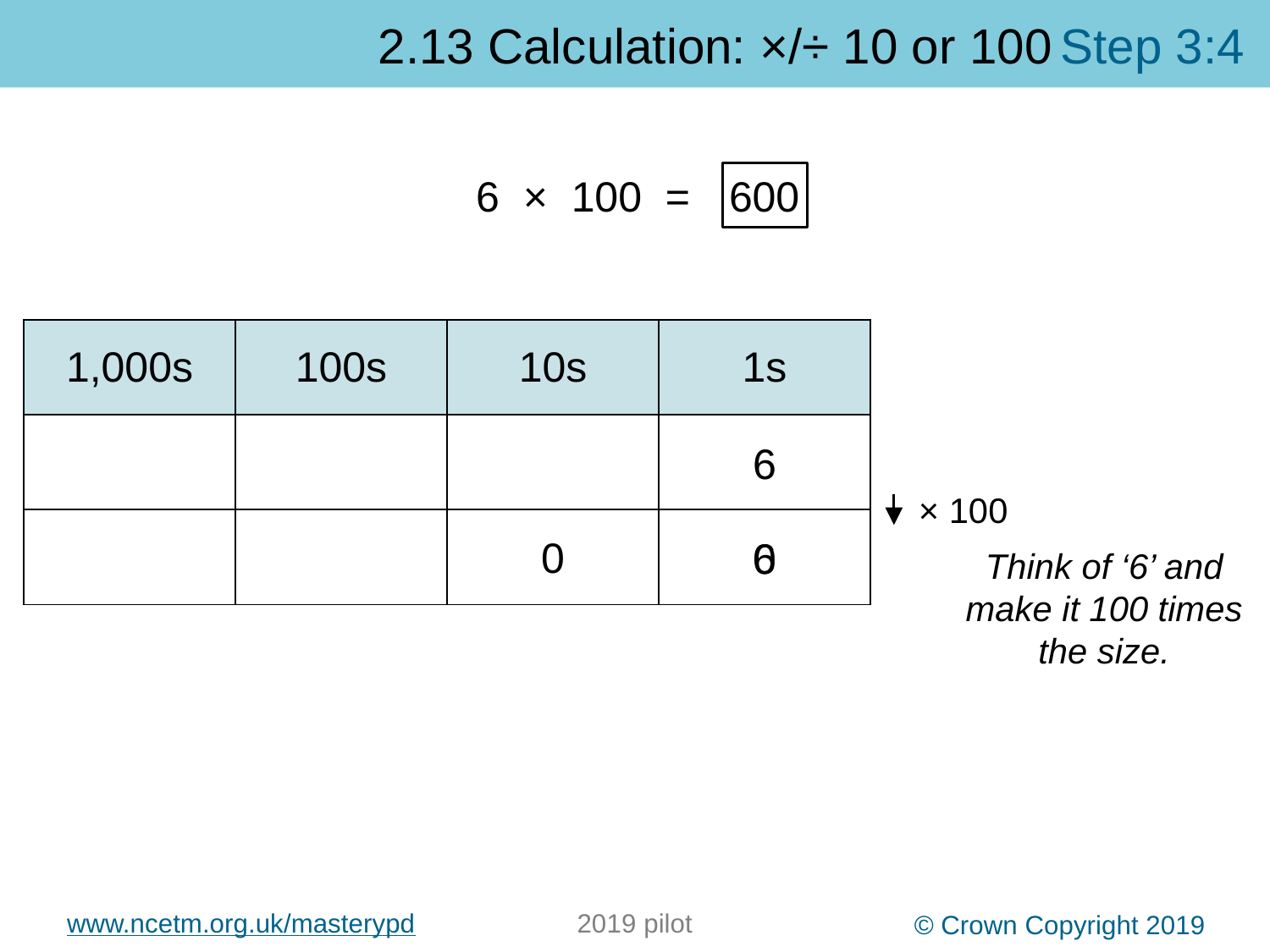

2.13 Calculation: ×/÷ 10 or 100	Step 3:4
600
6  ×  100  =

| 1,000s | 100s | 10s | 1s |
| --- | --- | --- | --- |
|  |  |  |  |
| --- | --- | --- | --- |
|  |  |  |  |
6
6
× 100
0
0
6
Think of ‘6’ and
make it 100 times
the size.